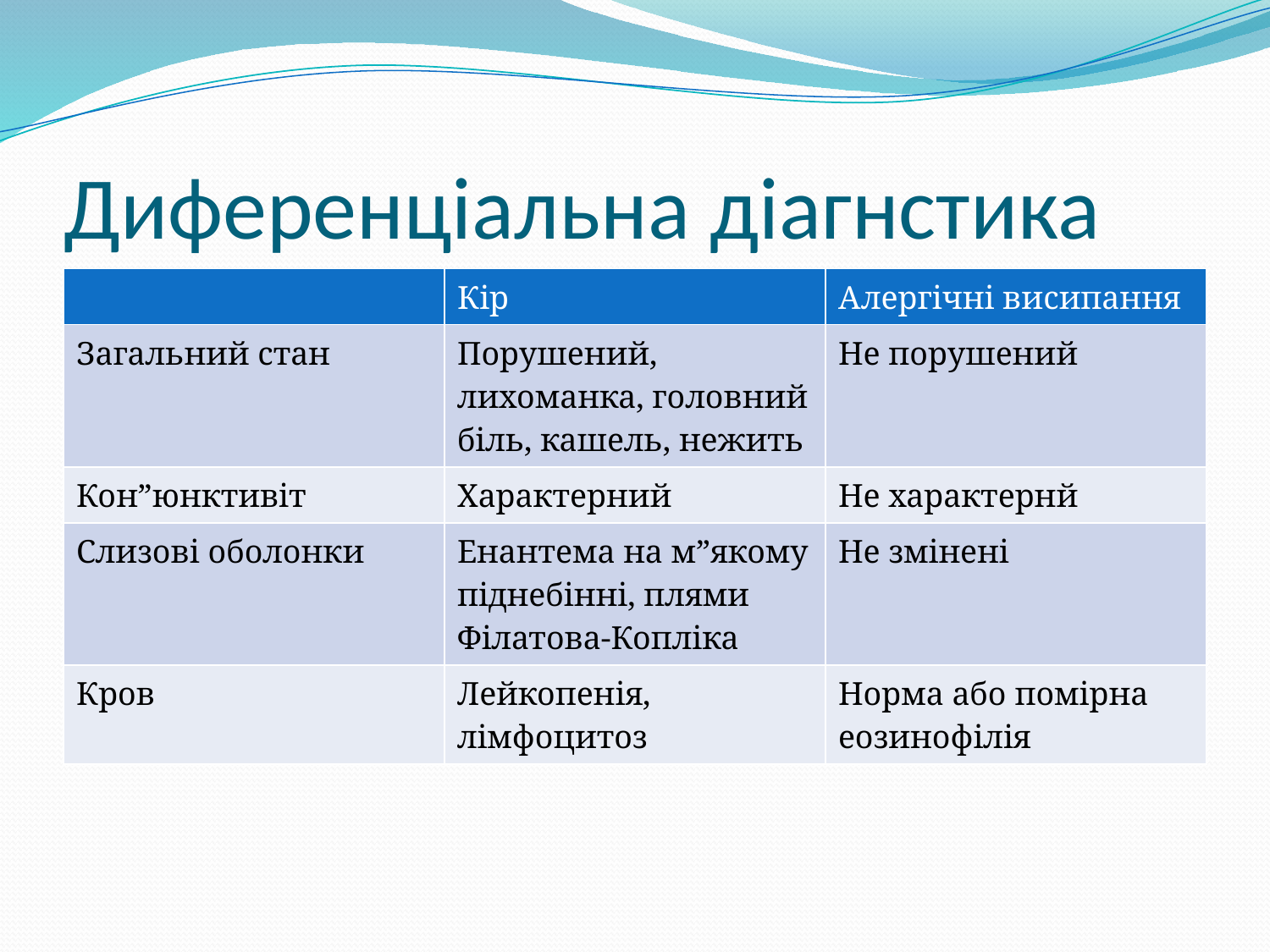

# Диференціальна діагнстика
|  | Кір | Алергічні висипання |
| --- | --- | --- |
| Загальний стан | Порушений, лихоманка, головний біль, кашель, нежить | Не порушений |
| Кон”юнктивіт | Характерний | Не характернй |
| Слизові оболонки | Енантема на м”якому піднебінні, плями Філатова-Копліка | Не змінені |
| Кров | Лейкопенія, лімфоцитоз | Норма або помірна еозинофілія |